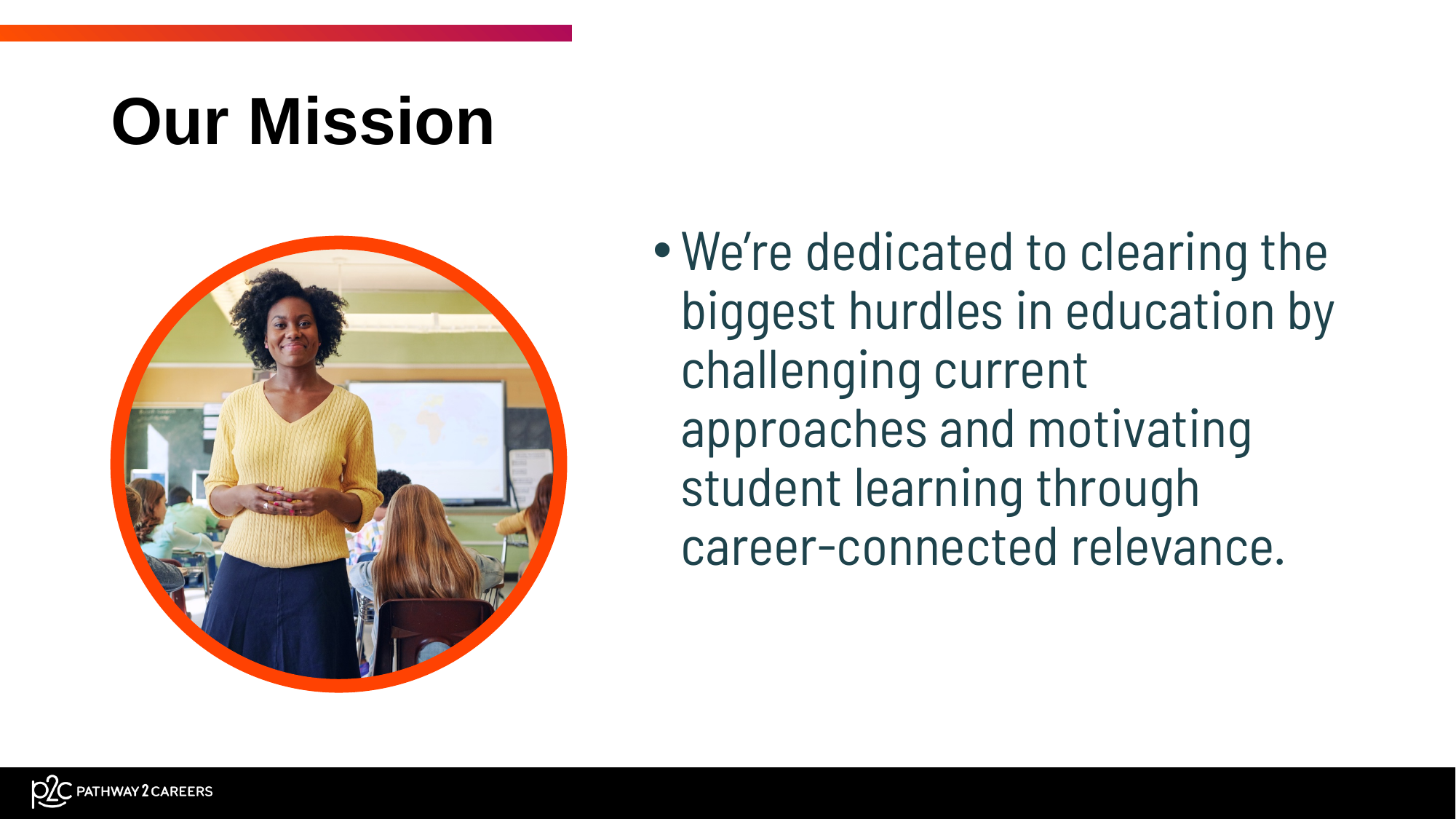

# Our Mission
We’re dedicated to clearing the biggest hurdles in education by challenging current approaches and motivating student learning through career-connected relevance.